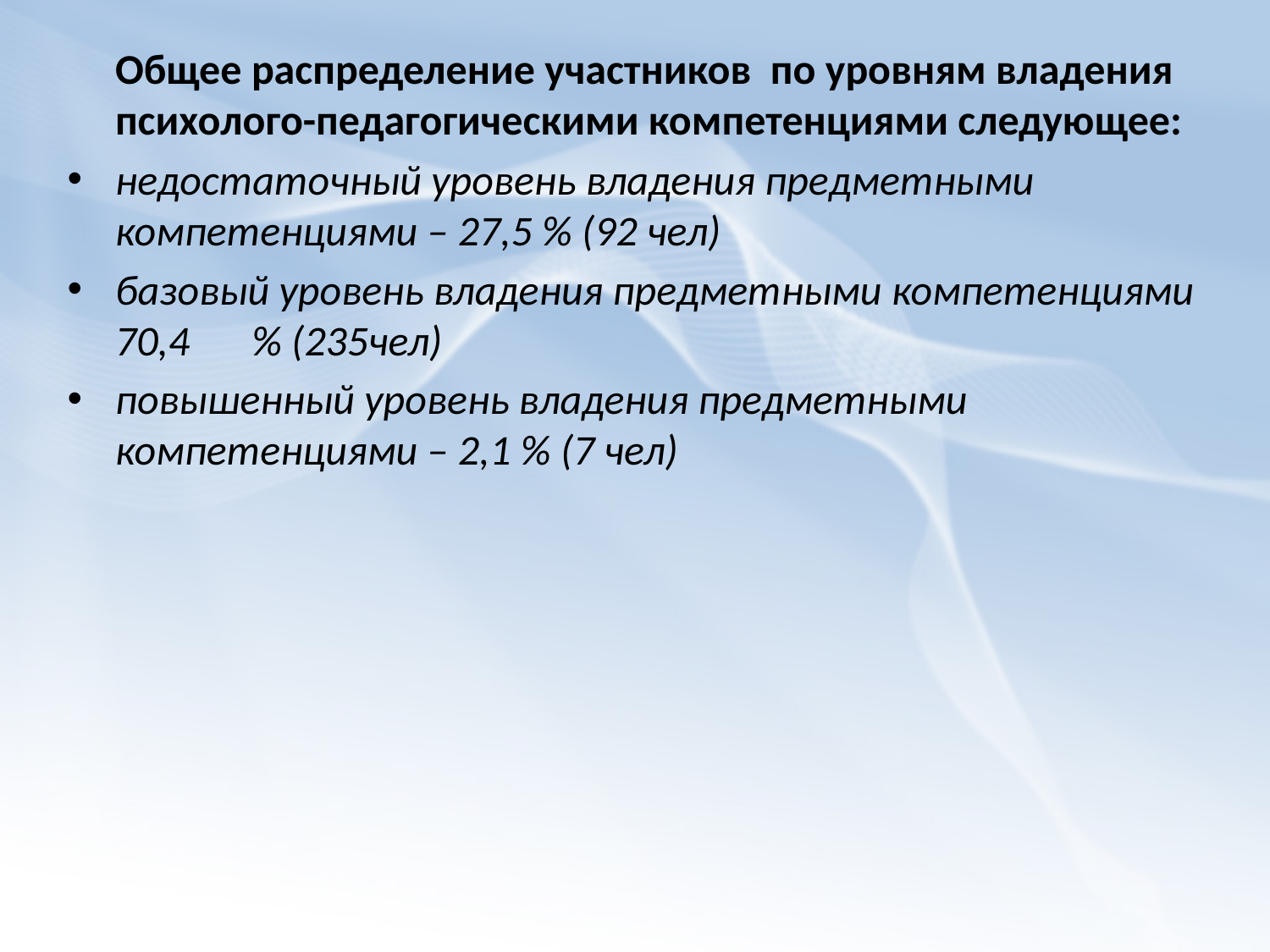

Общее распределение участников  по уровням владения психолого-педагогическими компетенциями следующее:
недостаточный уровень владения предметными компетенциями – 27,5 % (92 чел)
базовый уровень владения предметными компетенциями 70,4	 % (235чел)
повышенный уровень владения предметными компетенциями – 2,1 % (7 чел)